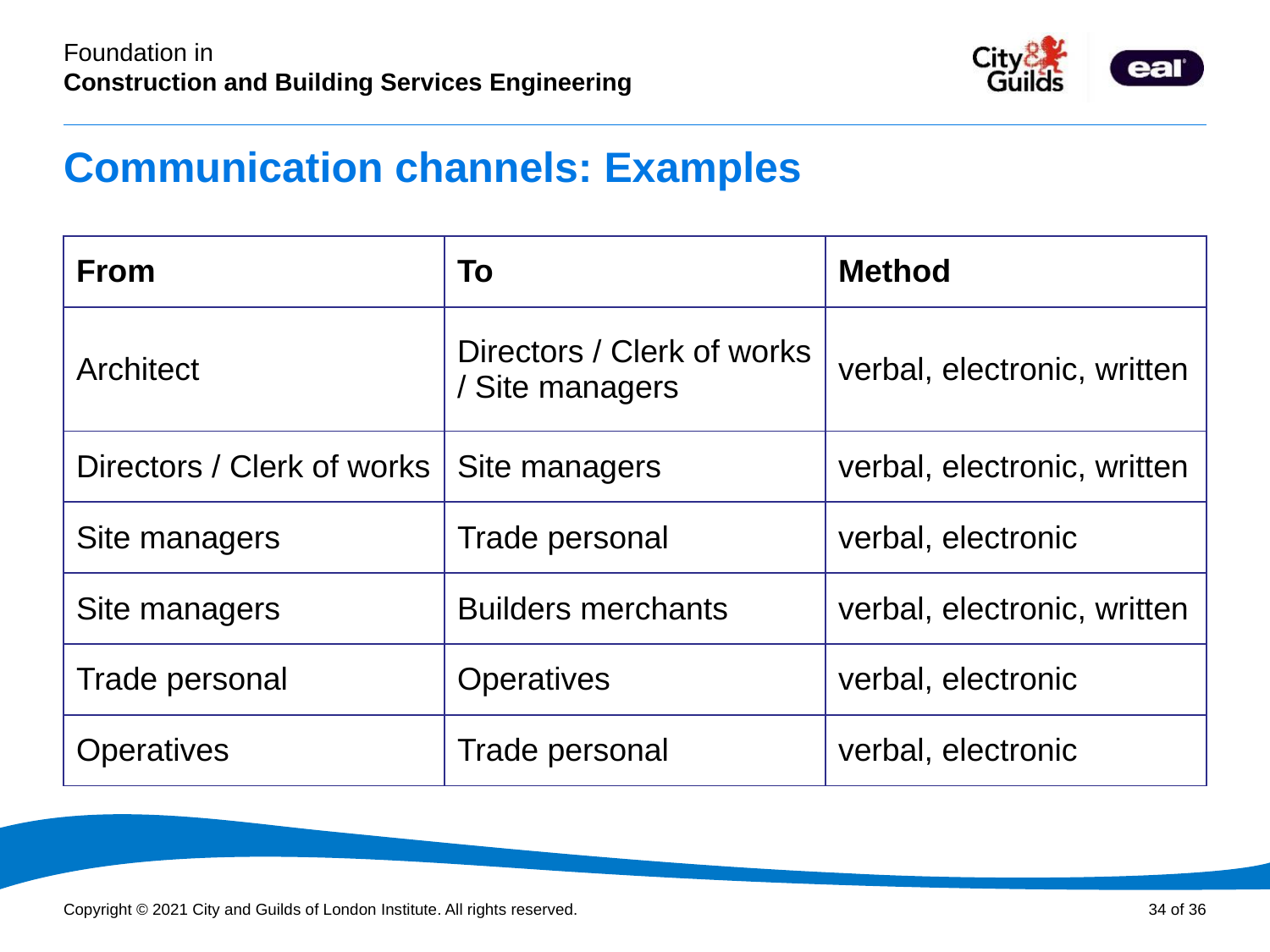

# Communication channels: Examples
| From | To | Method |
| --- | --- | --- |
| Architect | Directors / Clerk of works / Site managers | verbal, electronic, written |
| Directors / Clerk of works | Site managers | verbal, electronic, written |
| Site managers | Trade personal | verbal, electronic |
| Site managers | Builders merchants | verbal, electronic, written |
| Trade personal | Operatives | verbal, electronic |
| Operatives | Trade personal | verbal, electronic |